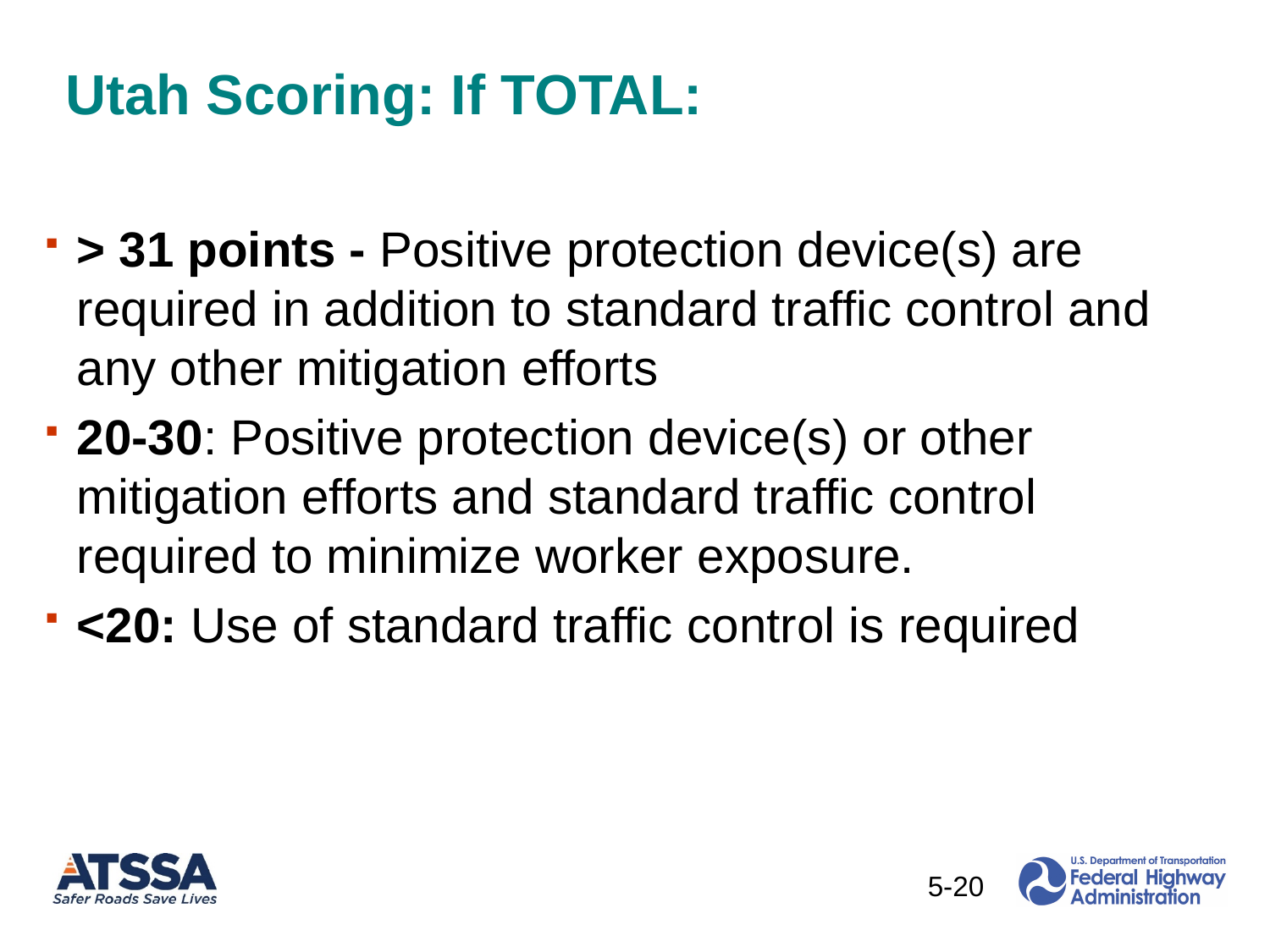

# Utah Scoring: If TOTAL:
> 31 points - Positive protection device(s) are required in addition to standard traffic control and any other mitigation efforts
20-30: Positive protection device(s) or other mitigation efforts and standard traffic control required to minimize worker exposure.
<20: Use of standard traffic control is required